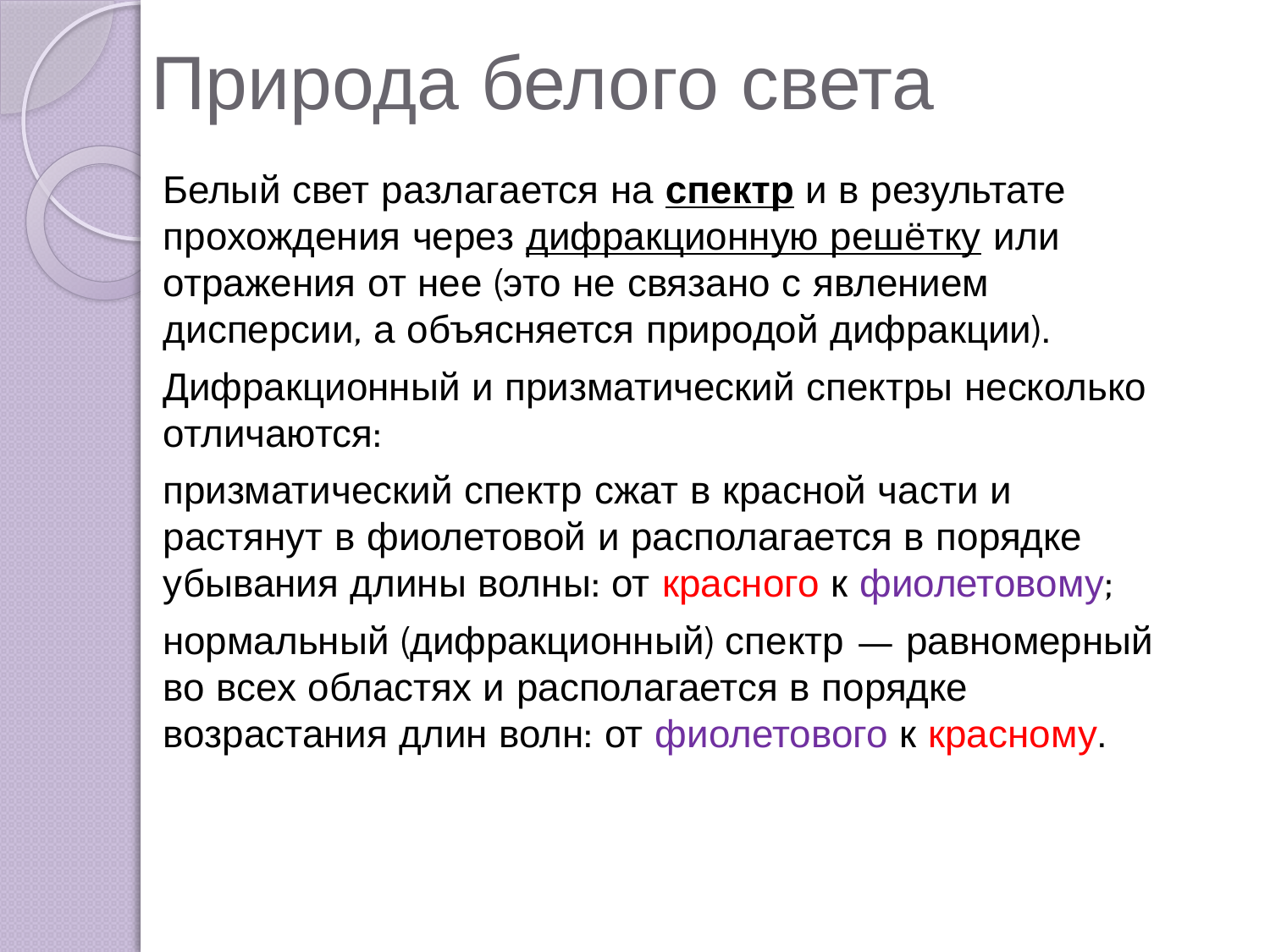

# Природа белого света
Белый свет разлагается на спектр и в результате прохождения через дифракционную решётку или отражения от нее (это не связано с явлением дисперсии, а объясняется природой дифракции).
Дифракционный и призматический спектры несколько отличаются:
призматический спектр сжат в красной части и растянут в фиолетовой и располагается в порядке убывания длины волны: от красного к фиолетовому;
нормальный (дифракционный) спектр — равномерный во всех областях и располагается в порядке возрастания длин волн: от фиолетового к красному.